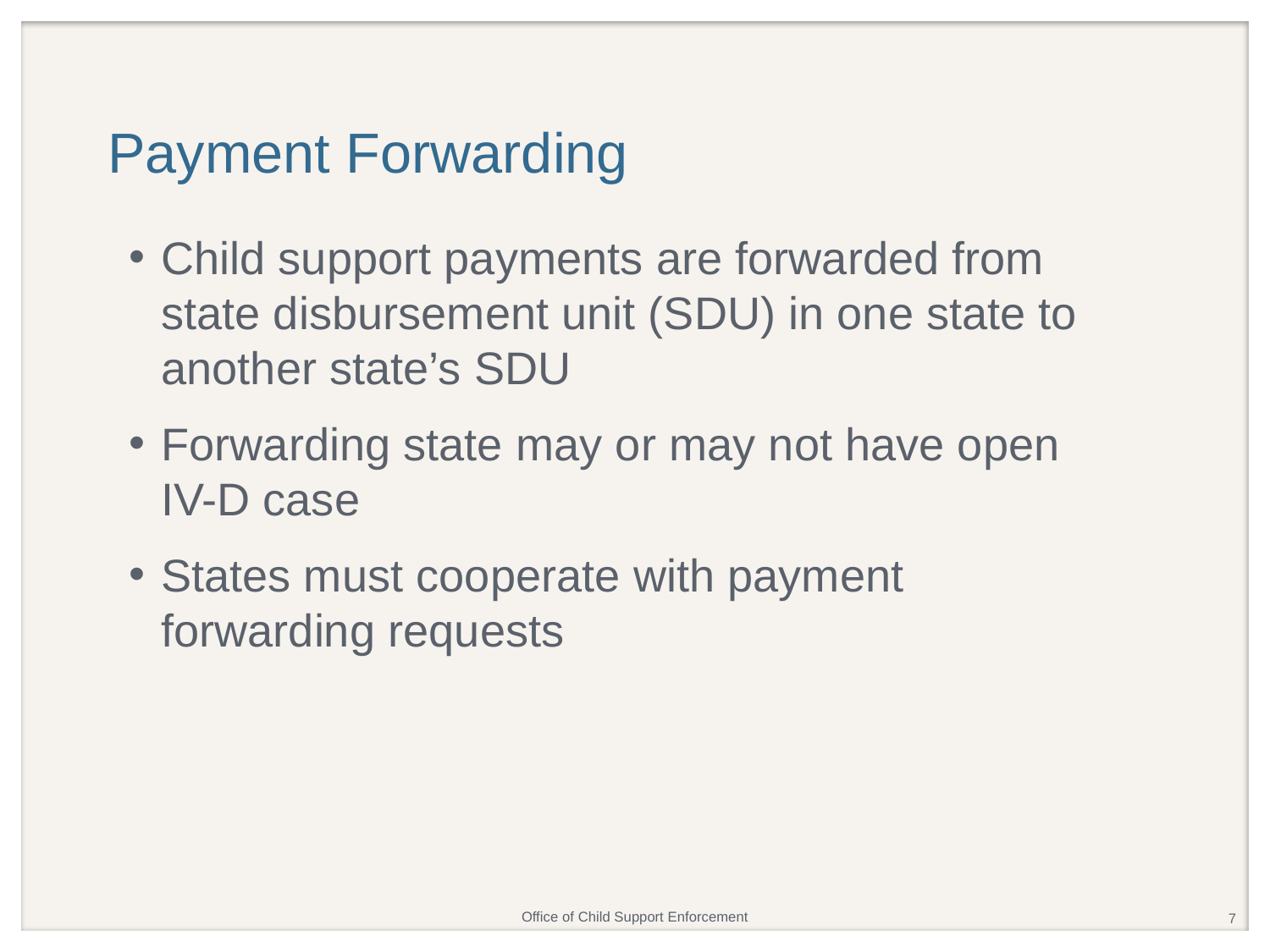

# Payment Forwarding
Child support payments are forwarded from  state disbursement unit (SDU) in one state to another state’s SDU
Forwarding state may or may not have open IV-D case
States must cooperate with payment forwarding requests
7